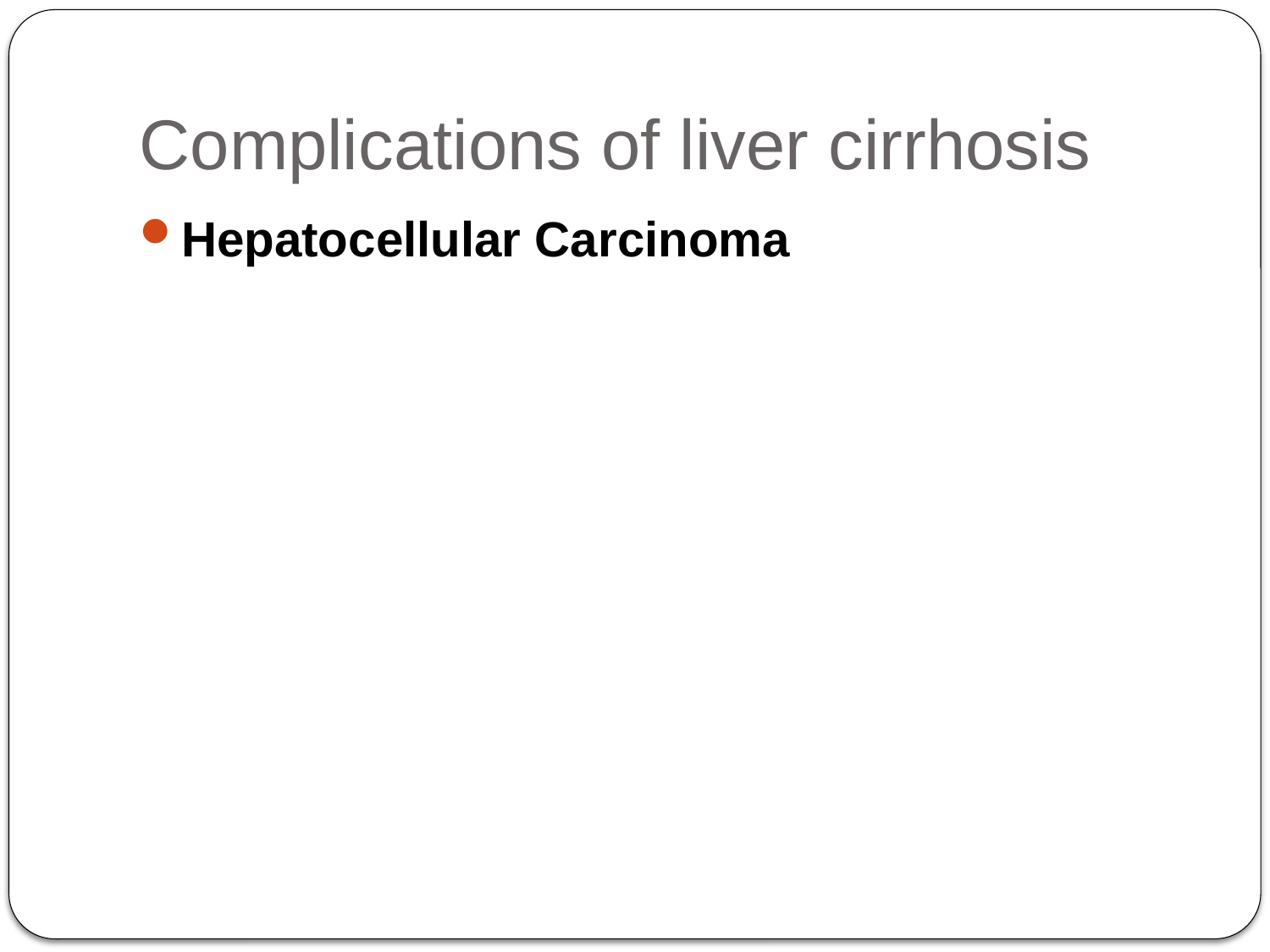

# Complications of liver cirrhosis
Hepatocellular Carcinoma